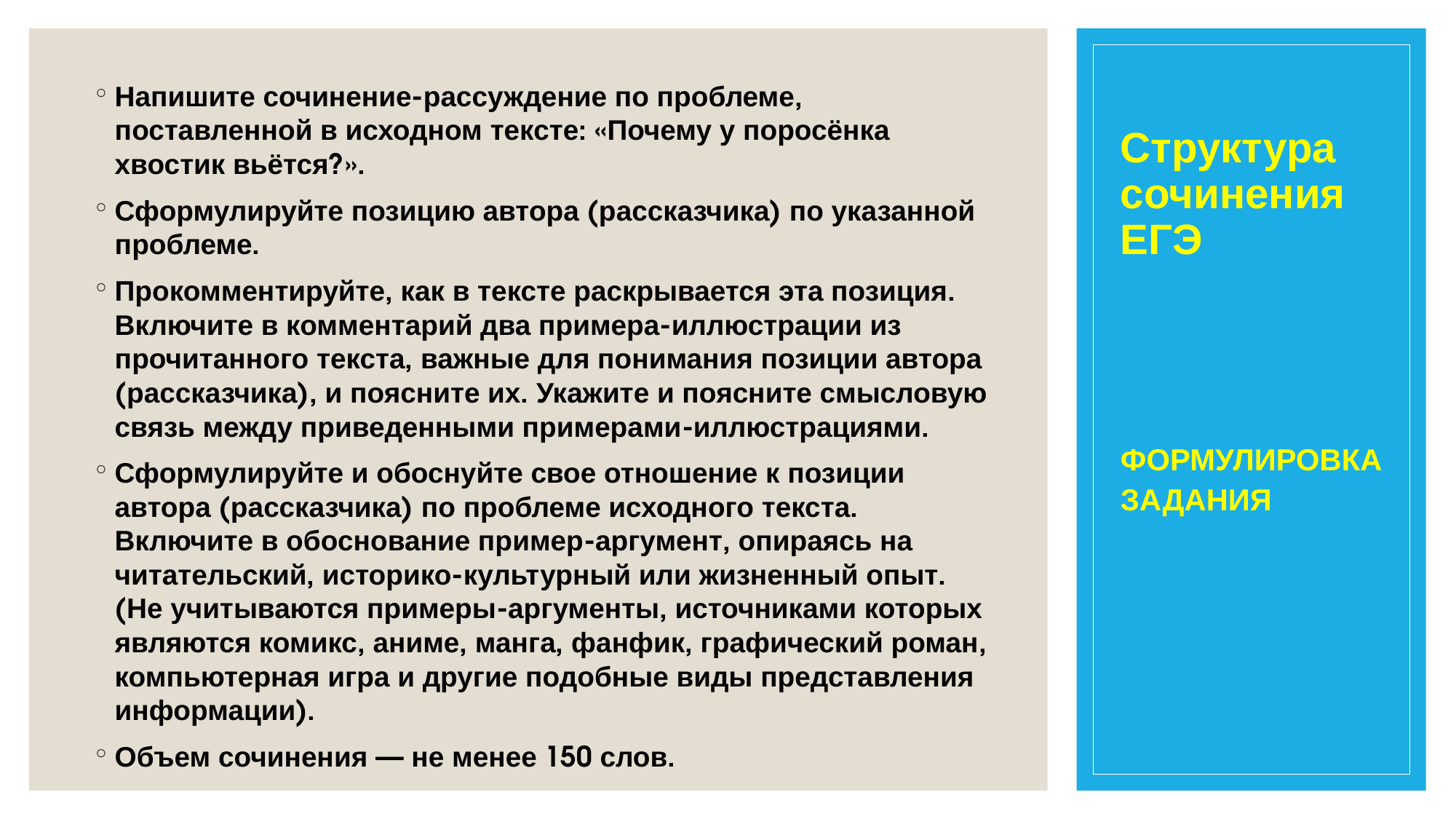

# Структура сочинения ЕГЭ
Напишите сочинение-рассуждение по проблеме, поставленной в исходном тексте: «Почему у поросёнка хвостик вьётся?».
Сформулируйте позицию автора (рассказчика) по указанной проблеме.
Прокомментируйте, как в тексте раскрывается эта позиция. Включите в комментарий два примера-иллюстрации из прочитанного текста, важные для понимания позиции автора (рассказчика), и поясните их. Укажите и поясните смысловую связь между приведенными примерами-иллюстрациями.
Сформулируйте и обоснуйте свое отношение к позиции автора (рассказчика) по проблеме исходного текста. Включите в обоснование пример-аргумент, опираясь на читательский, историко-культурный или жизненный опыт. (Не учитываются примеры-аргументы, источниками которых являются комикс, аниме, манга, фанфик, графический роман, компьютерная игра и другие подобные виды представления информации).
Объем сочинения — не менее 150 слов.

ФОРМУЛИРОВКА ЗАДАНИЯ